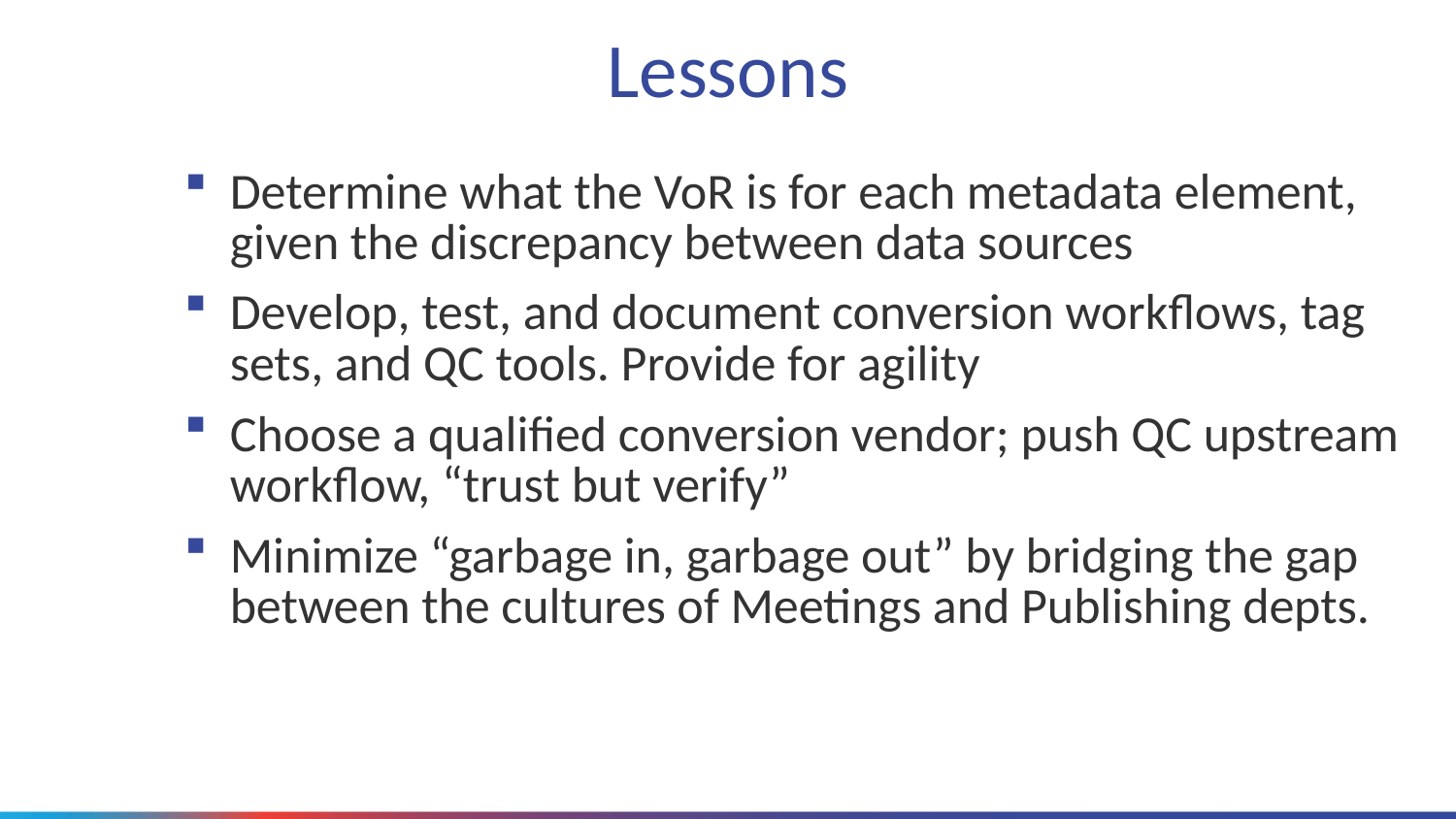

# Lessons
Determine what the VoR is for each metadata element, given the discrepancy between data sources
Develop, test, and document conversion workflows, tag sets, and QC tools. Provide for agility
Choose a qualified conversion vendor; push QC upstream workflow, “trust but verify”
Minimize “garbage in, garbage out” by bridging the gap between the cultures of Meetings and Publishing depts.